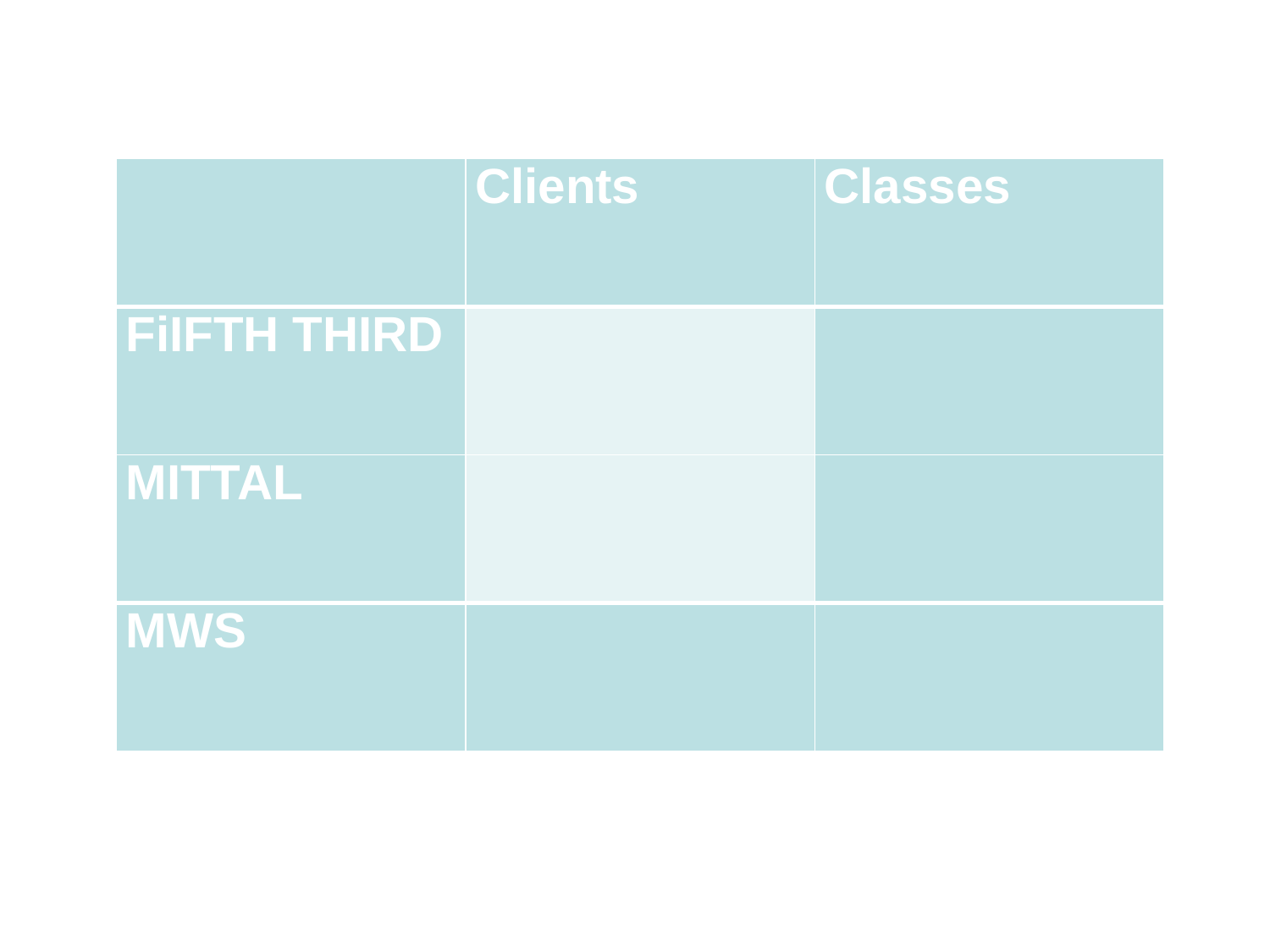

|  | Clients | Classes |
| --- | --- | --- |
| FiIFTH THIRD |  |  |
| MITTAL |  |  |
| MWS |  |  |